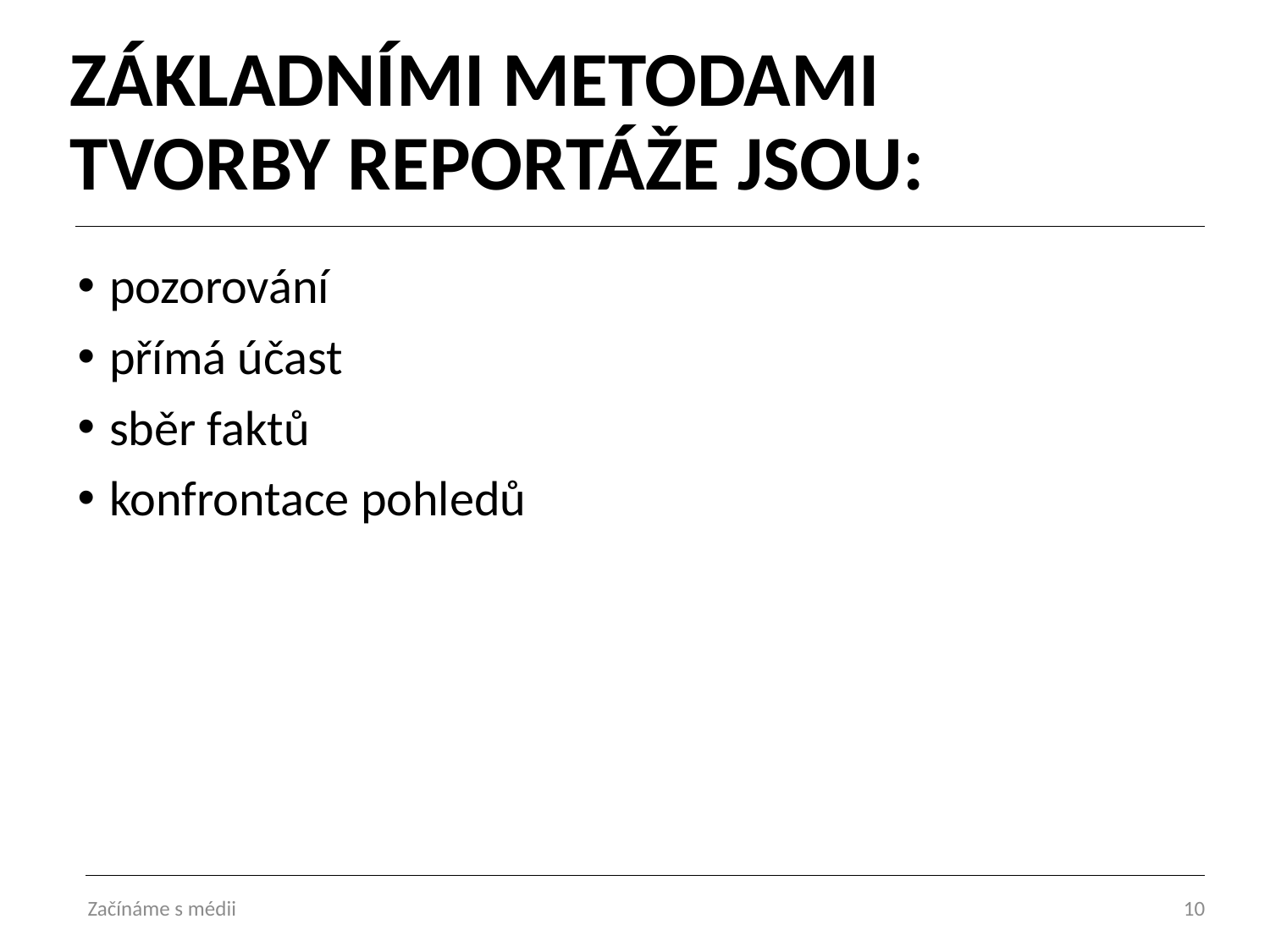

# ZÁKLADNÍMI METODAMI TVORBY REPORTÁŽE JSOU:
pozorování
přímá účast
sběr faktů
konfrontace pohledů

Začínáme s médii
10